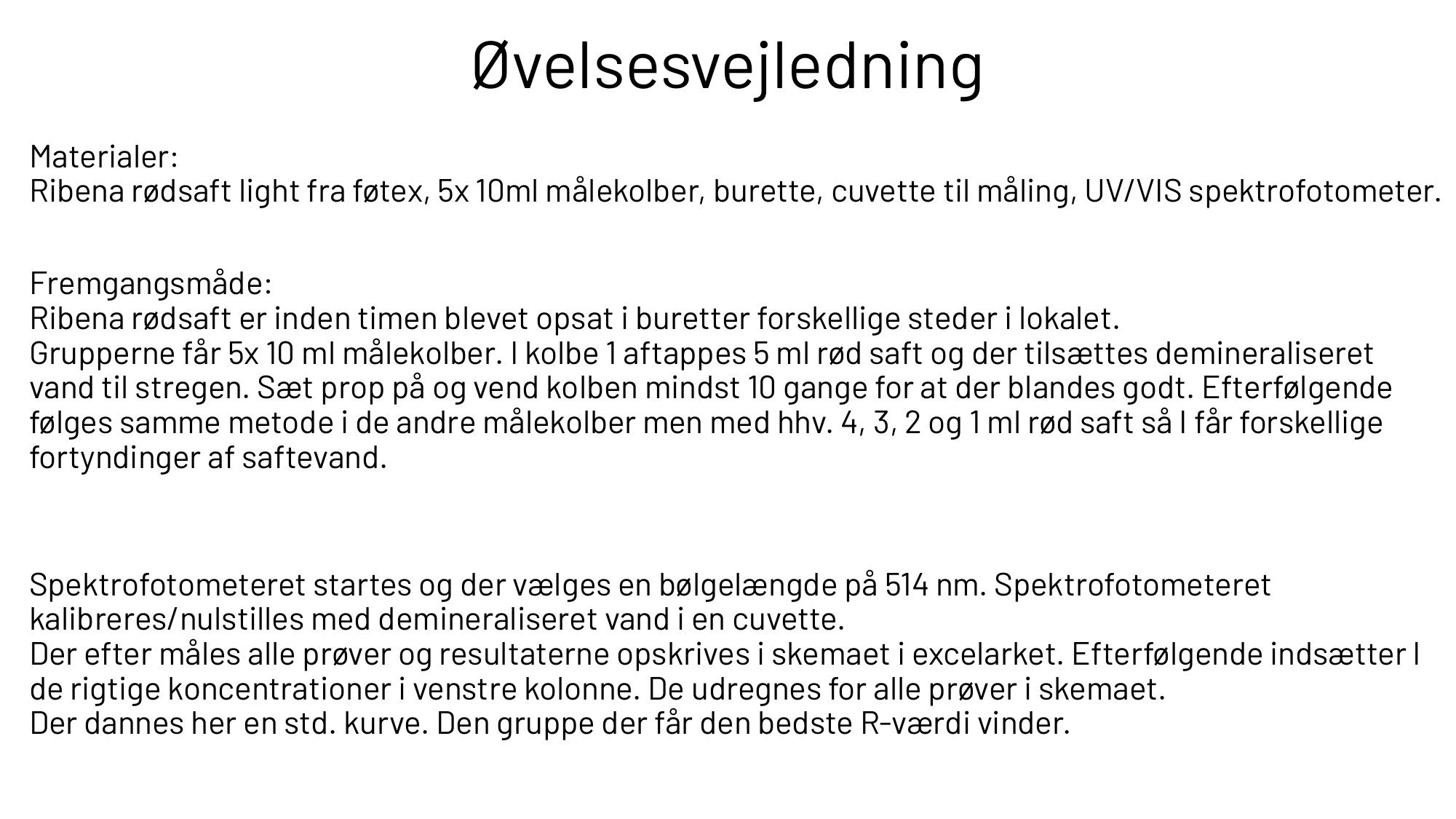

# Øvelsesvejledning
Materialer:
Ribena rødsaft light fra føtex, 5x 10ml målekolber, burette, cuvette til måling, UV/VIS spektrofotometer.

Fremgangsmåde:
Ribena rødsaft er inden timen blevet opsat i buretter forskellige steder i lokalet.
Grupperne får 5x 10 ml målekolber. I kolbe 1 aftappes 5 ml rød saft og der tilsættes demineraliseret vand til stregen. Sæt prop på og vend kolben mindst 10 gange for at der blandes godt. Efterfølgende følges samme metode i de andre målekolber men med hhv. 4, 3, 2 og 1 ml rød saft så I får forskellige fortyndinger af saftevand.

Spektrofotometeret startes og der vælges en bølgelængde på 514 nm. Spektrofotometeret kalibreres/nulstilles med demineraliseret vand i en cuvette.
Der efter måles alle prøver og resultaterne opskrives i skemaet i excelarket. Efterfølgende indsætter I de rigtige koncentrationer i venstre kolonne. De udregnes for alle prøver i skemaet.
Der dannes her en std. kurve. Den gruppe der får den bedste R-værdi vinder.